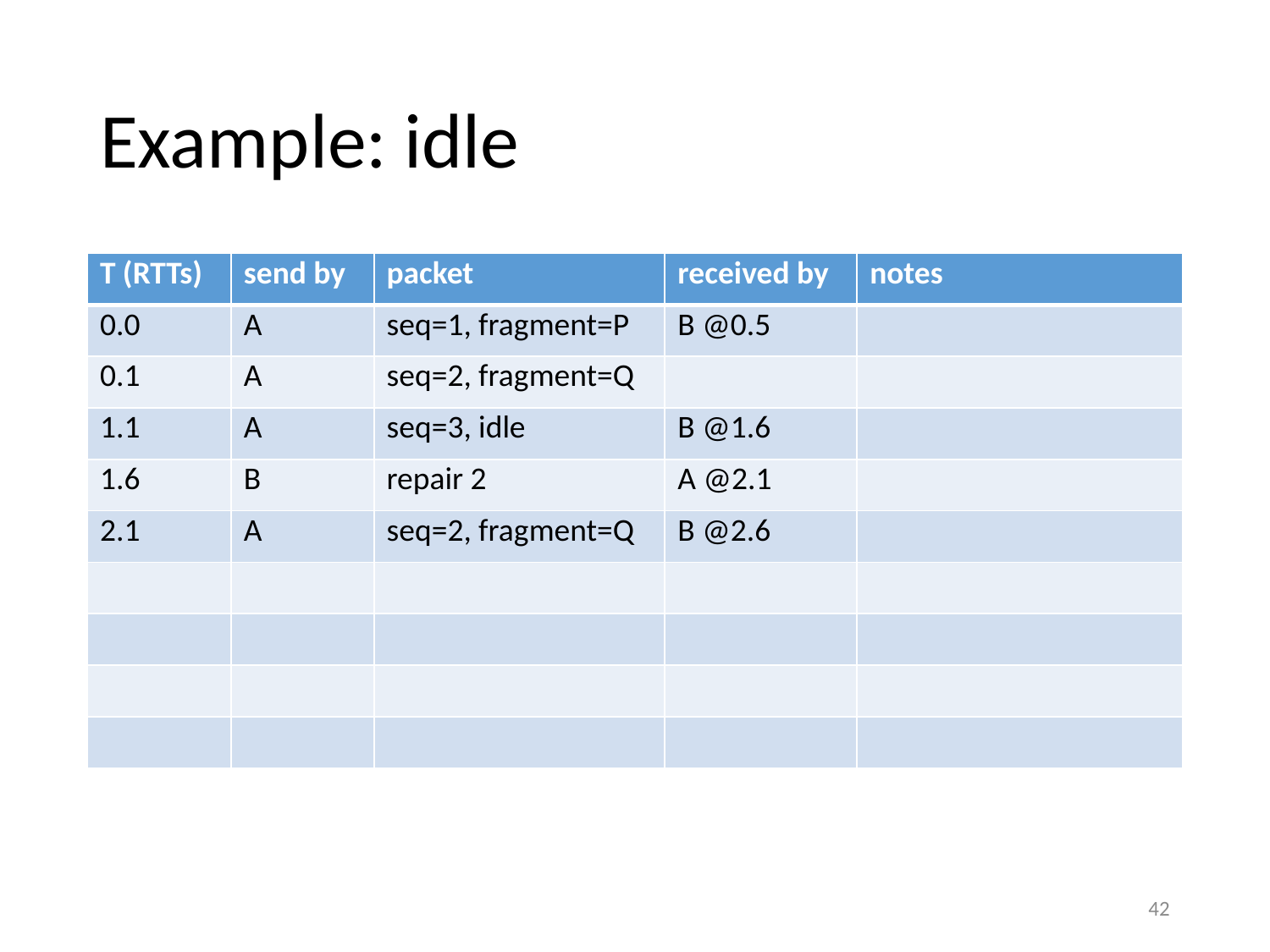

# Example: idle
| T (RTTs) | send by | packet | received by | notes |
| --- | --- | --- | --- | --- |
| 0.0 | A | seq=1, fragment=P | B @0.5 |  |
| 0.1 | A | seq=2, fragment=Q |  |  |
| 1.1 | A | seq=3, idle | B @1.6 |  |
| 1.6 | B | repair 2 | A @2.1 |  |
| 2.1 | A | seq=2, fragment=Q | B @2.6 |  |
|  |  |  |  |  |
|  |  |  |  |  |
|  |  |  |  |  |
|  |  |  |  |  |
42